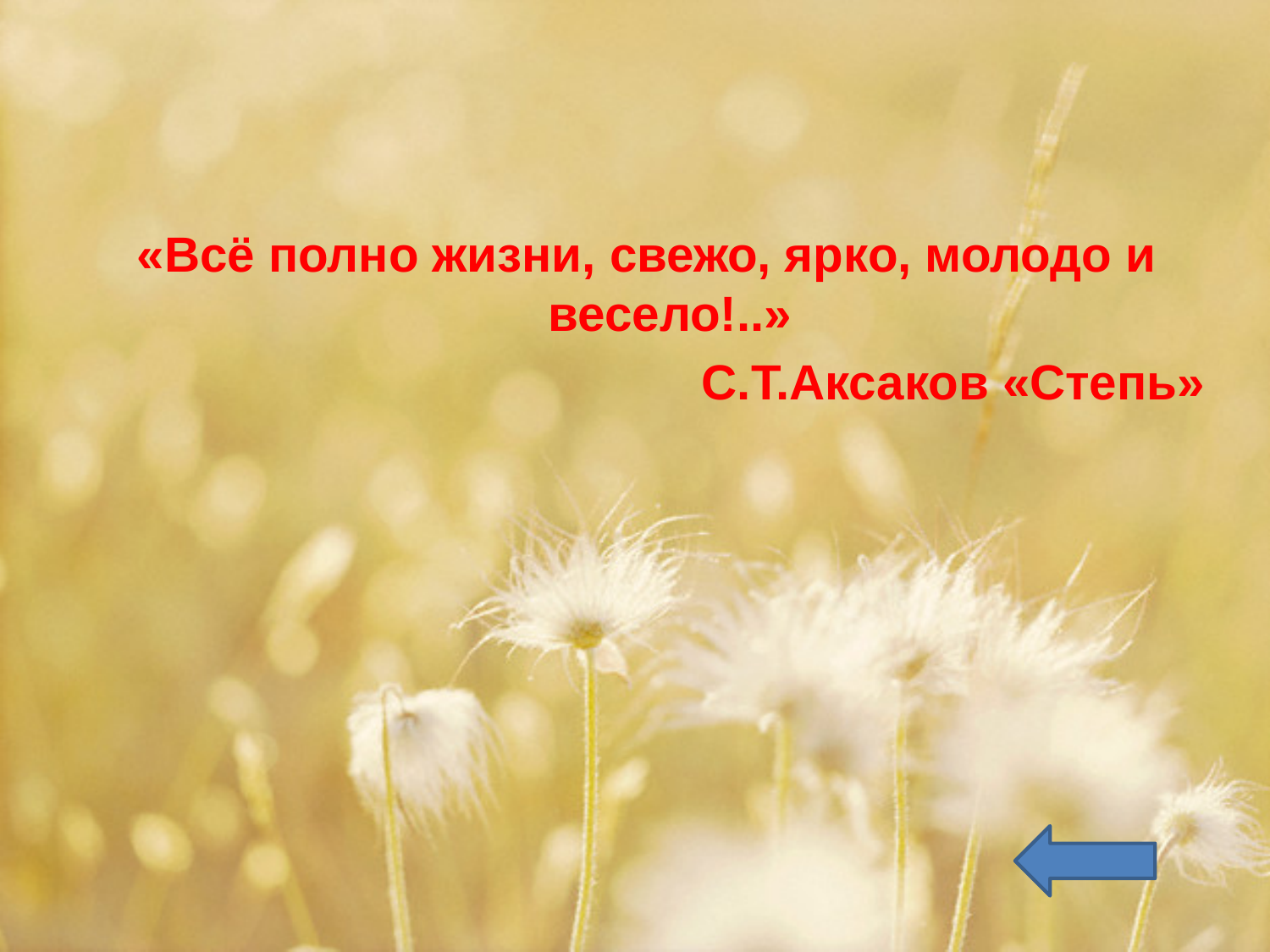

«Всё полно жизни, свежо, ярко, молодо и весело!..»
С.Т.Аксаков «Степь»